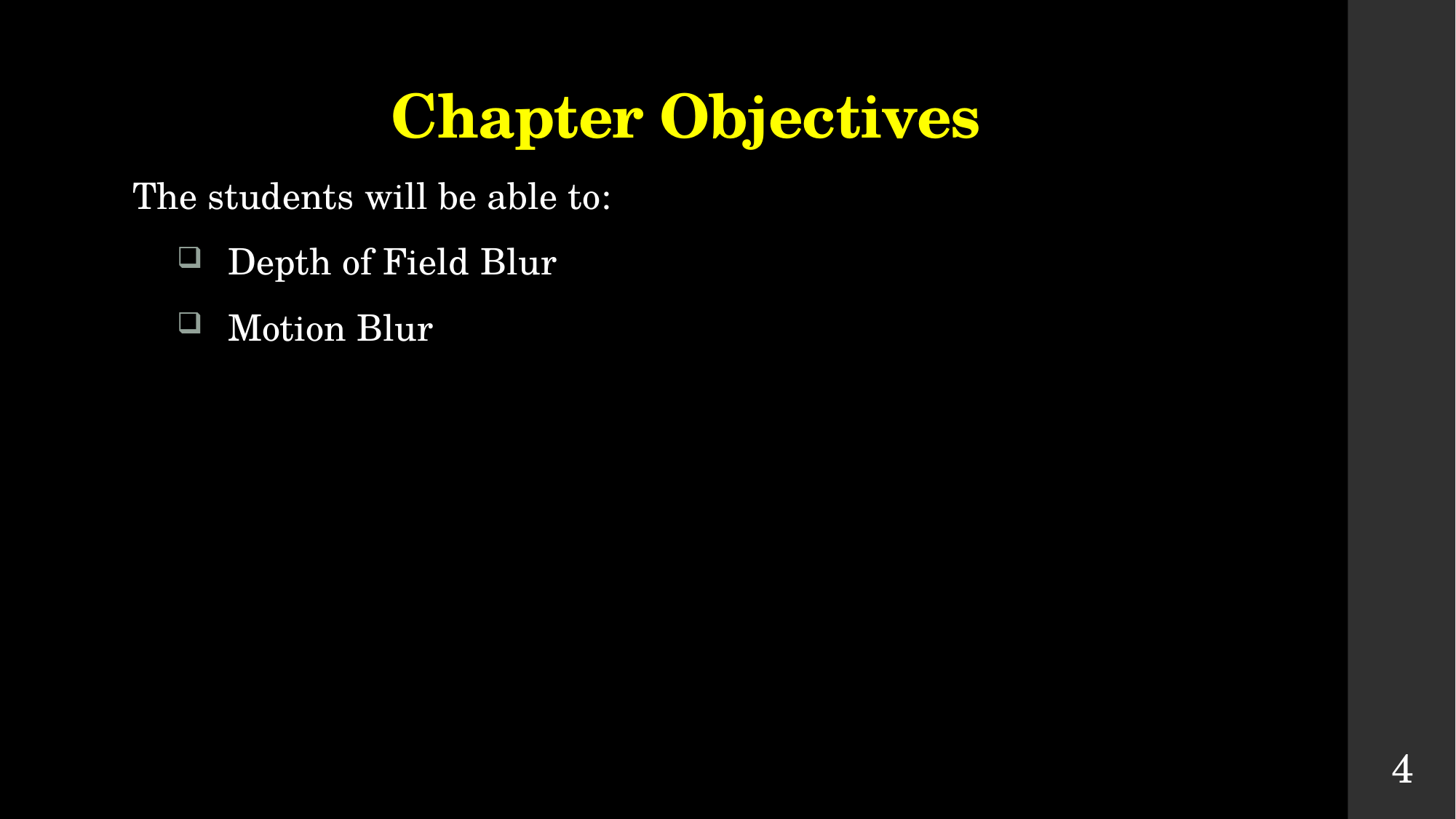

# Chapter Objectives
The students will be able to:
Depth of Field Blur
Motion Blur
4